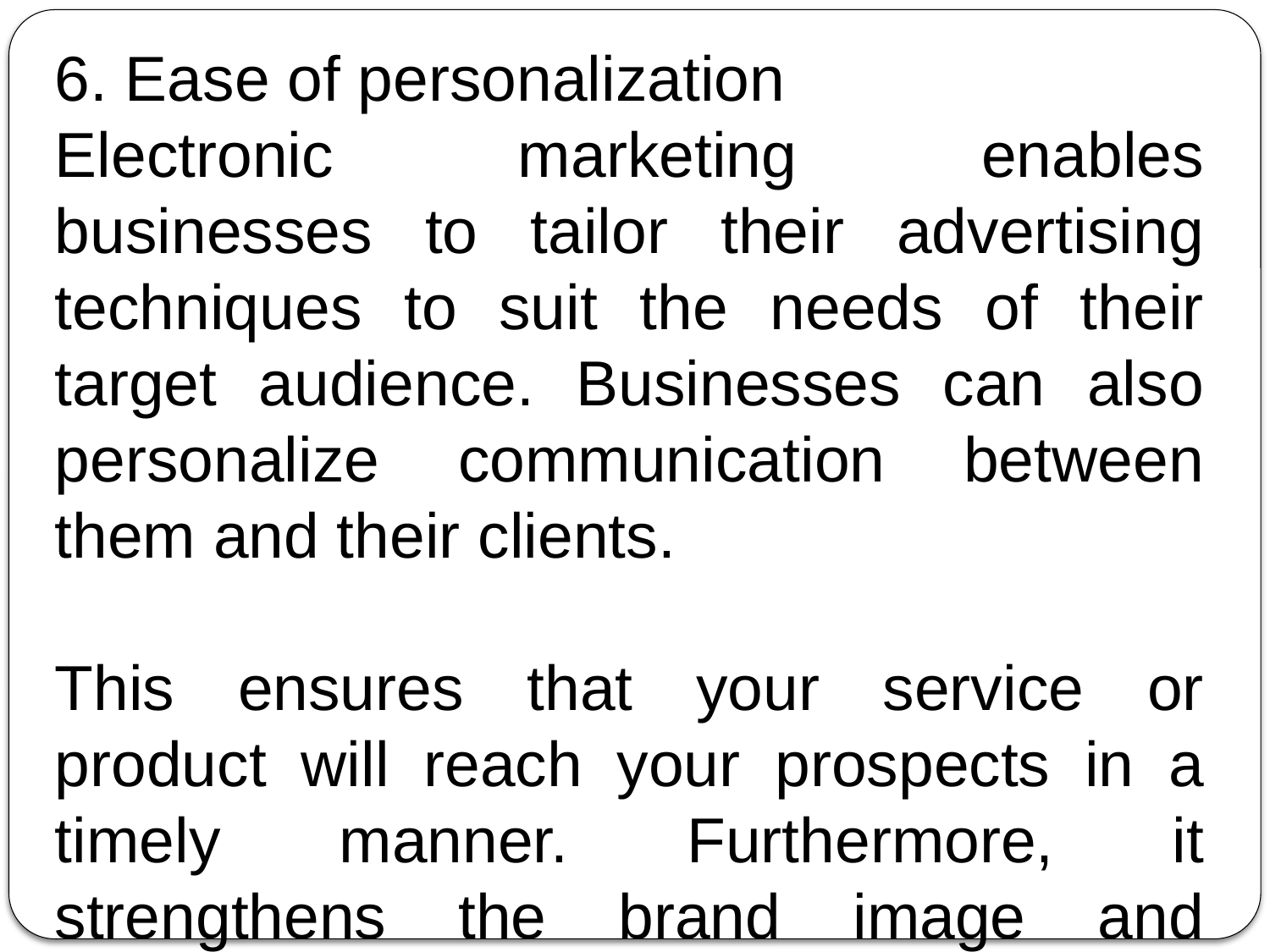

6. Ease of personalization
Electronic marketing enables businesses to tailor their advertising techniques to suit the needs of their target audience. Businesses can also personalize communication between them and their clients.

This ensures that your service or product will reach your prospects in a timely manner. Furthermore, it strengthens the brand image and presence of the company.